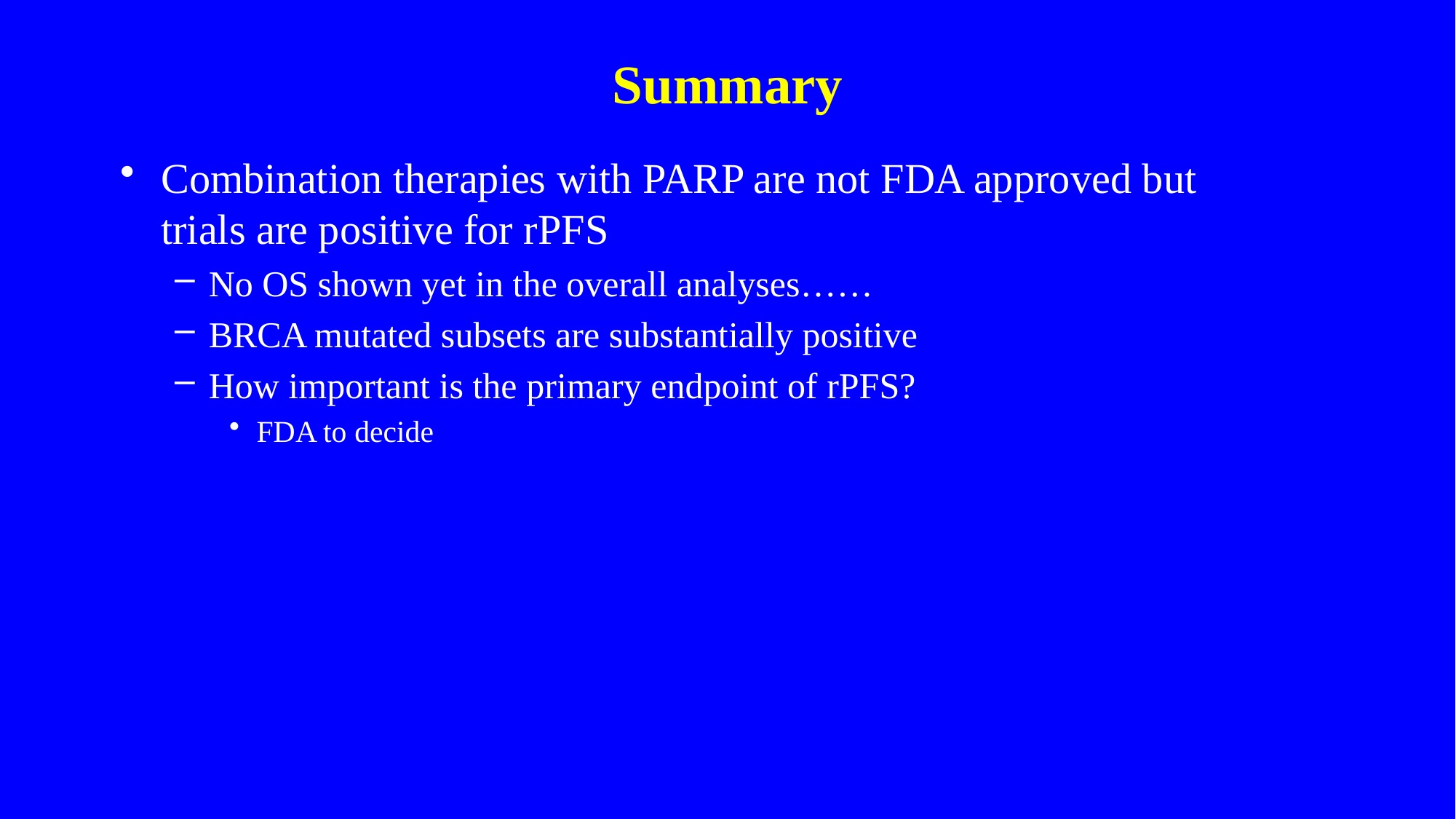

# Summary
Combination therapies with PARP are not FDA approved but trials are positive for rPFS
No OS shown yet in the overall analyses……
BRCA mutated subsets are substantially positive
How important is the primary endpoint of rPFS?
FDA to decide